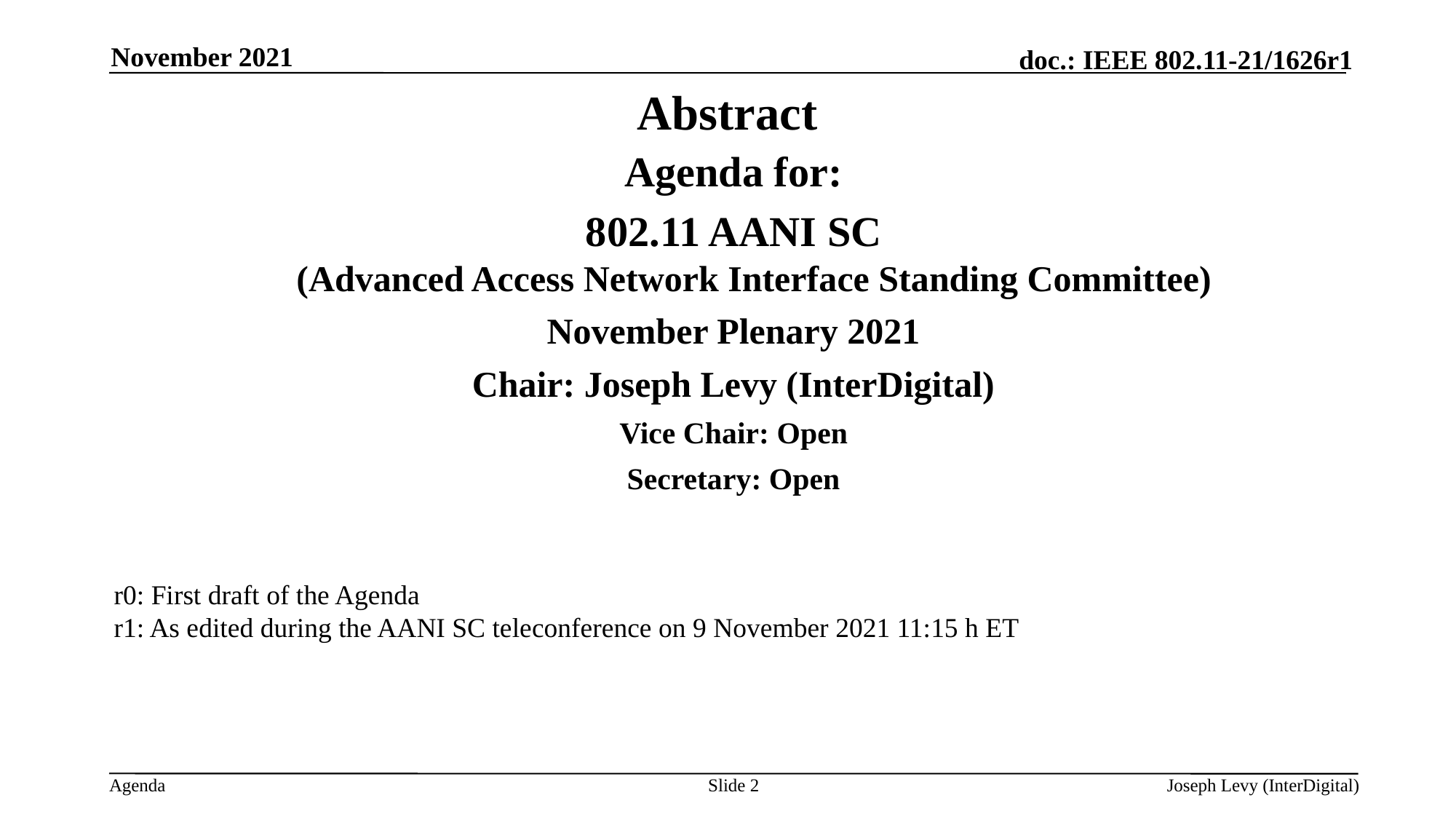

November 2021
# Abstract
Agenda for:
 802.11 AANI SC
(Advanced Access Network Interface Standing Committee)
November Plenary 2021
Chair: Joseph Levy (InterDigital)
Vice Chair: Open
Secretary: Open
r0: First draft of the Agenda
r1: As edited during the AANI SC teleconference on 9 November 2021 11:15 h ET
Slide 2
Joseph Levy (InterDigital)